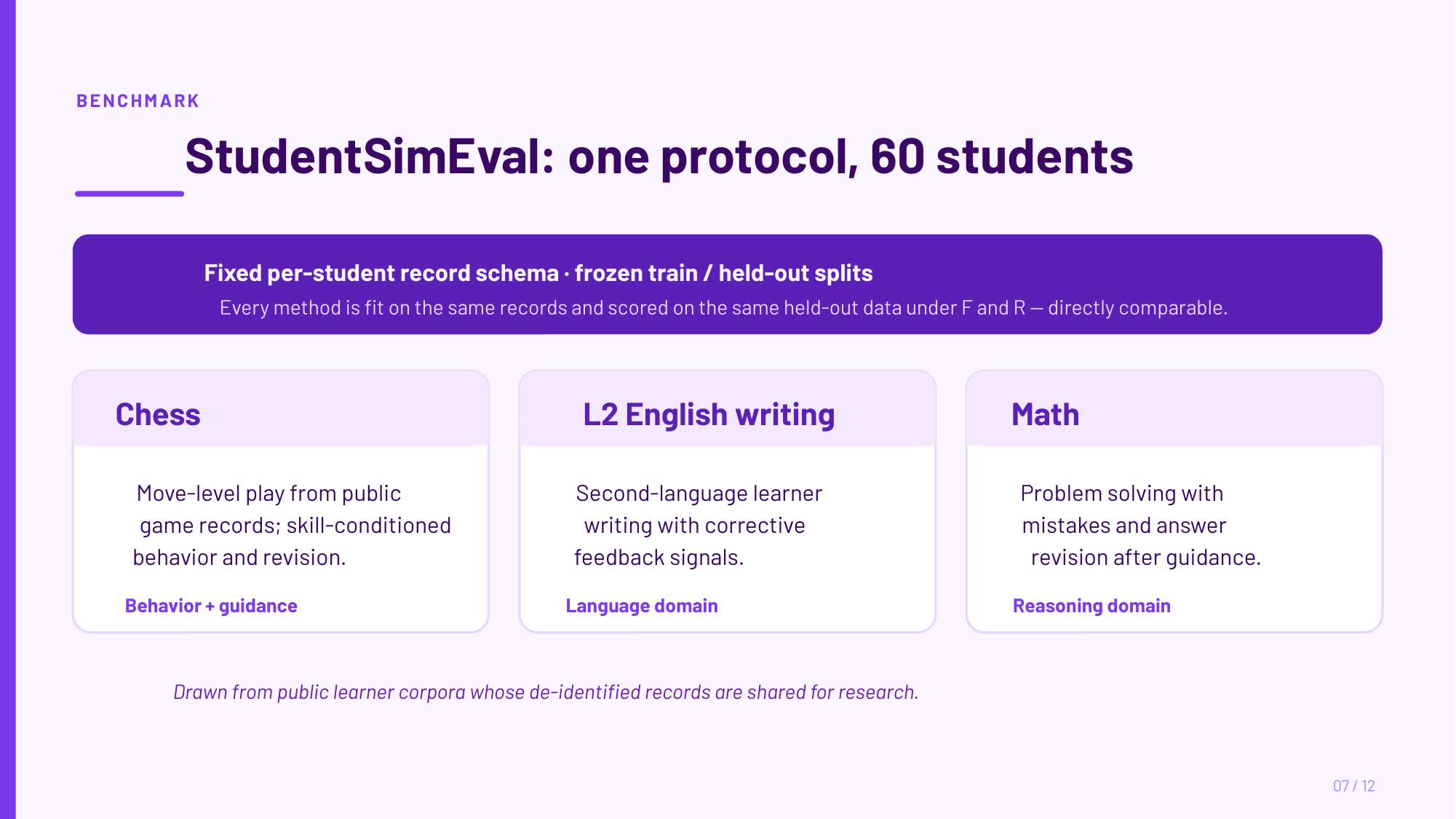

BENCHMARK
StudentSimEval: one protocol, 60 students

Fixed per-student record schema · frozen train / held-out splits
Every method is fit on the same records and scored on the same held-out data under F and R — directly comparable.

Chess

Move-level play from public
game records; skill-conditioned
behavior and revision.
Behavior + guidance

L2 English writing

Second-language learner
writing with corrective
feedback signals.
Language domain

Math

Problem solving with
mistakes and answer
revision after guidance.
Reasoning domain
Drawn from public learner corpora whose de-identified records are shared for research.
07 / 12